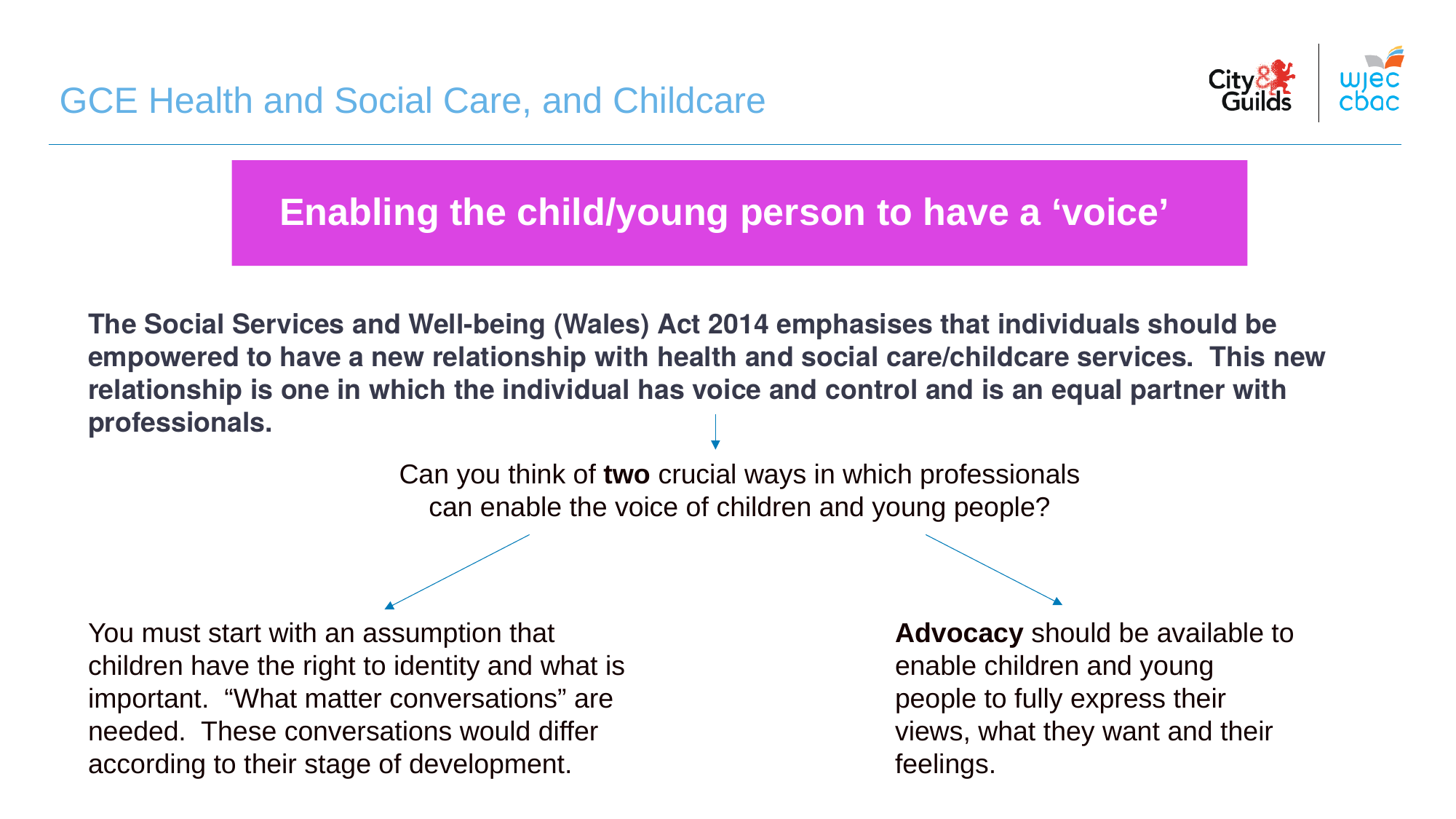

GCE Health and Social Care, and Childcare
# Enabling the child/young person to have a ‘voice’
The Social Services and Well-being (Wales) Act 2014 emphasises that individuals should be empowered to have a new relationship with health and social care/childcare services.  This new relationship is one in which the individual has voice and control and is an equal partner with professionals.
Can you think of two crucial ways in which professionals can enable the voice of children and young people?
You must start with an assumption that children have the right to identity and what is important.  “What matter conversations” are needed.  These conversations would differ according to their stage of development.
Advocacy should be available to enable children and young people to fully express their views, what they want and their feelings.